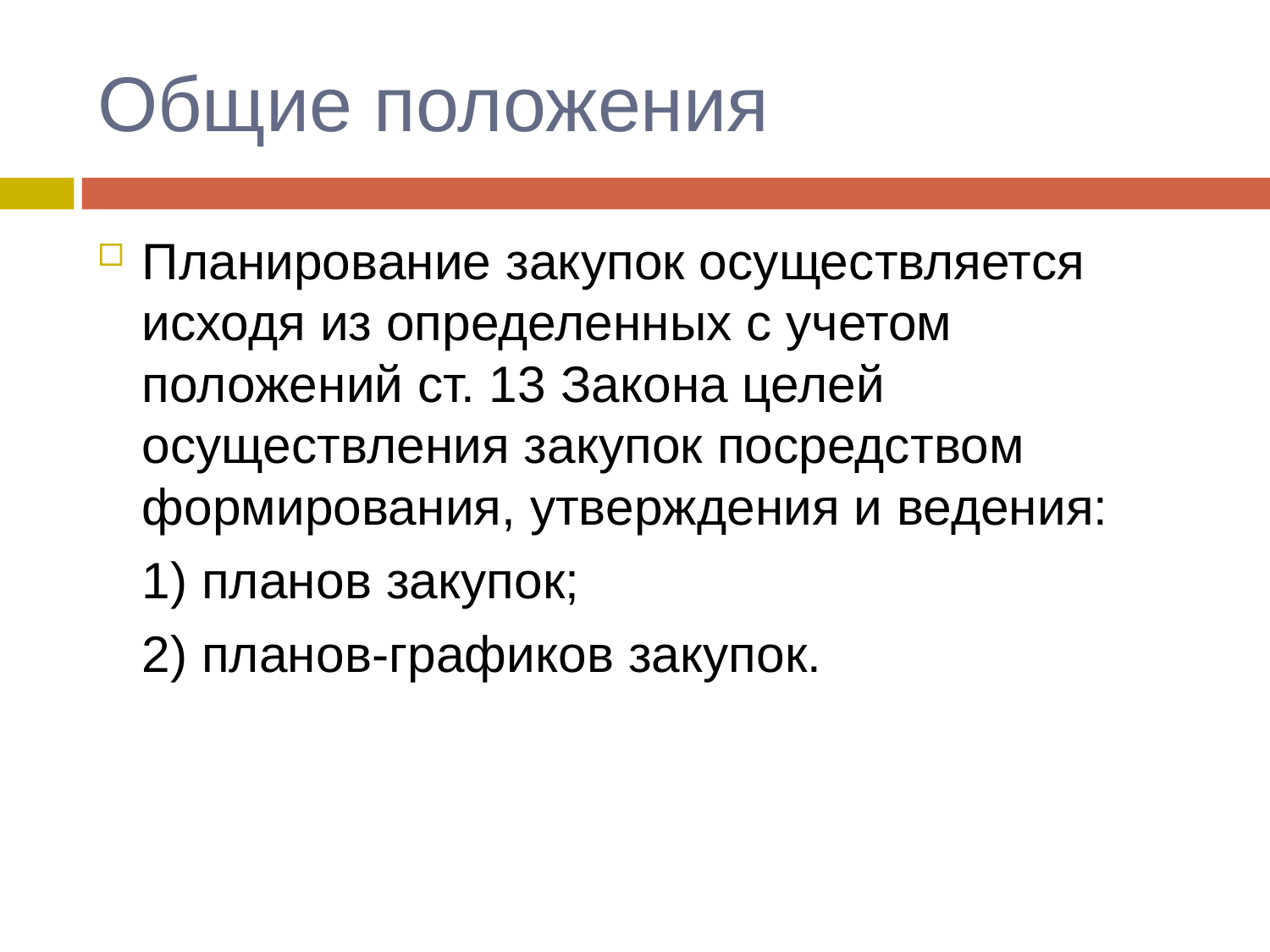

# Общие положения
Планирование закупок осуществляется исходя из определенных с учетом положений ст. 13 Закона целей осуществления закупок посредством формирования, утверждения и ведения:
	1) планов закупок;
	2) планов-графиков закупок.